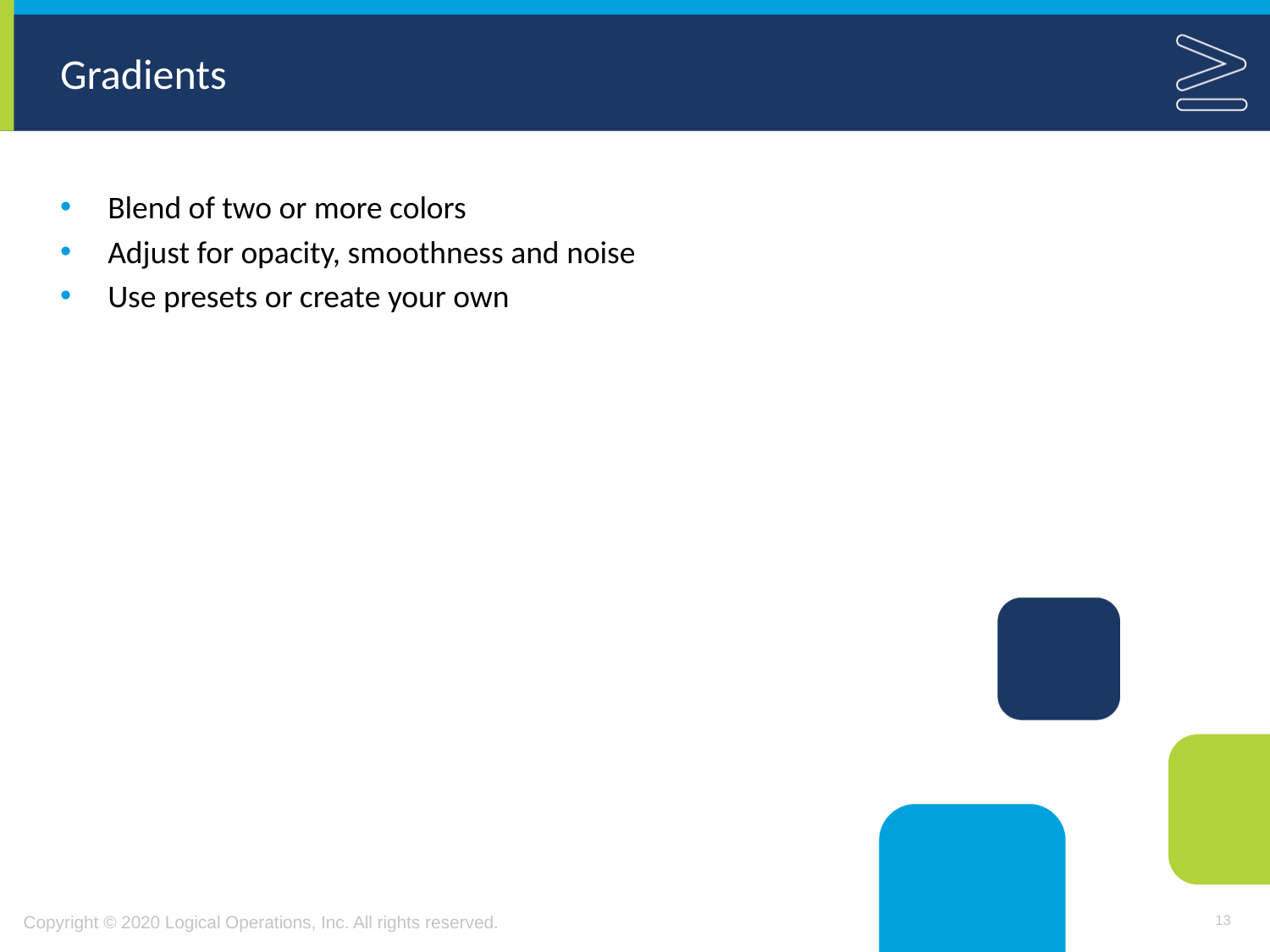

# Gradients
Blend of two or more colors
Adjust for opacity, smoothness and noise
Use presets or create your own
13